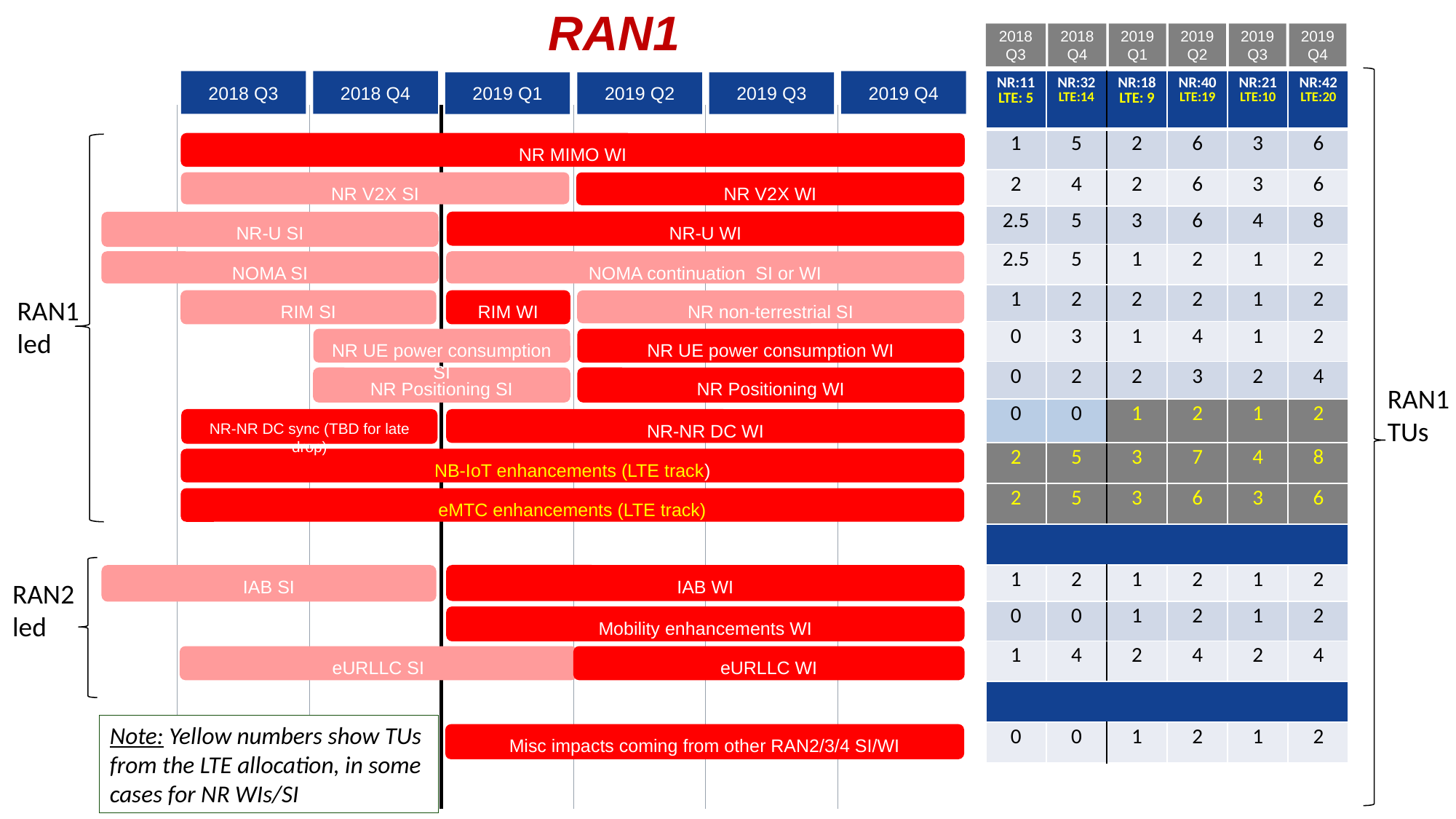

# RAN1
2018 Q3
2018 Q4
2019Q1
2019Q2
2019Q3
2019Q4

| NR:11 LTE: 5 | NR:32 LTE:14 | NR:18 LTE: 9 | NR:40 LTE:19 | NR:21 LTE:10 | NR:42 LTE:20 |
| --- | --- | --- | --- | --- | --- |
| 1 | 5 | 2 | 6 | 3 | 6 |
| 2 | 4 | 2 | 6 | 3 | 6 |
| 2.5 | 5 | 3 | 6 | 4 | 8 |
| 2.5 | 5 | 1 | 2 | 1 | 2 |
| 1 | 2 | 2 | 2 | 1 | 2 |
| 0 | 3 | 1 | 4 | 1 | 2 |
| 0 | 2 | 2 | 3 | 2 | 4 |
| 0 | 0 | 1 | 2 | 1 | 2 |
| 2 | 5 | 3 | 7 | 4 | 8 |
| 2 | 5 | 3 | 6 | 3 | 6 |
|  |  |  |  |  |  |
| 1 | 2 | 1 | 2 | 1 | 2 |
| 0 | 0 | 1 | 2 | 1 | 2 |
| 1 | 4 | 2 | 4 | 2 | 4 |
|  |  |  |  |  |  |
| 0 | 0 | 1 | 2 | 1 | 2 |
2018 Q4
2019 Q4
2018 Q3
2019 Q1
2019 Q2
2019 Q3
NR MIMO WI

NR V2X SI
NR V2X WI
NR-U WI
NR-U SI
NOMA SI
NOMA continuation  SI or WI
RAN1
led
RIM SI
RIM WI
NR non-terrestrial SI
NR UE power consumption SI
NR UE power consumption WI
NR Positioning SI
NR Positioning WI
RAN1
TUs
NR-NR DC sync (TBD for late drop)
NR-NR DC WI
NB-IoT enhancements (LTE track)
eMTC enhancements (LTE track)

IAB WI
IAB SI
RAN2
led
Mobility enhancements WI
eURLLC SI
eURLLC WI
Note: Yellow numbers show TUs from the LTE allocation, in some cases for NR WIs/SI
Misc impacts coming from other RAN2/3/4 SI/WI